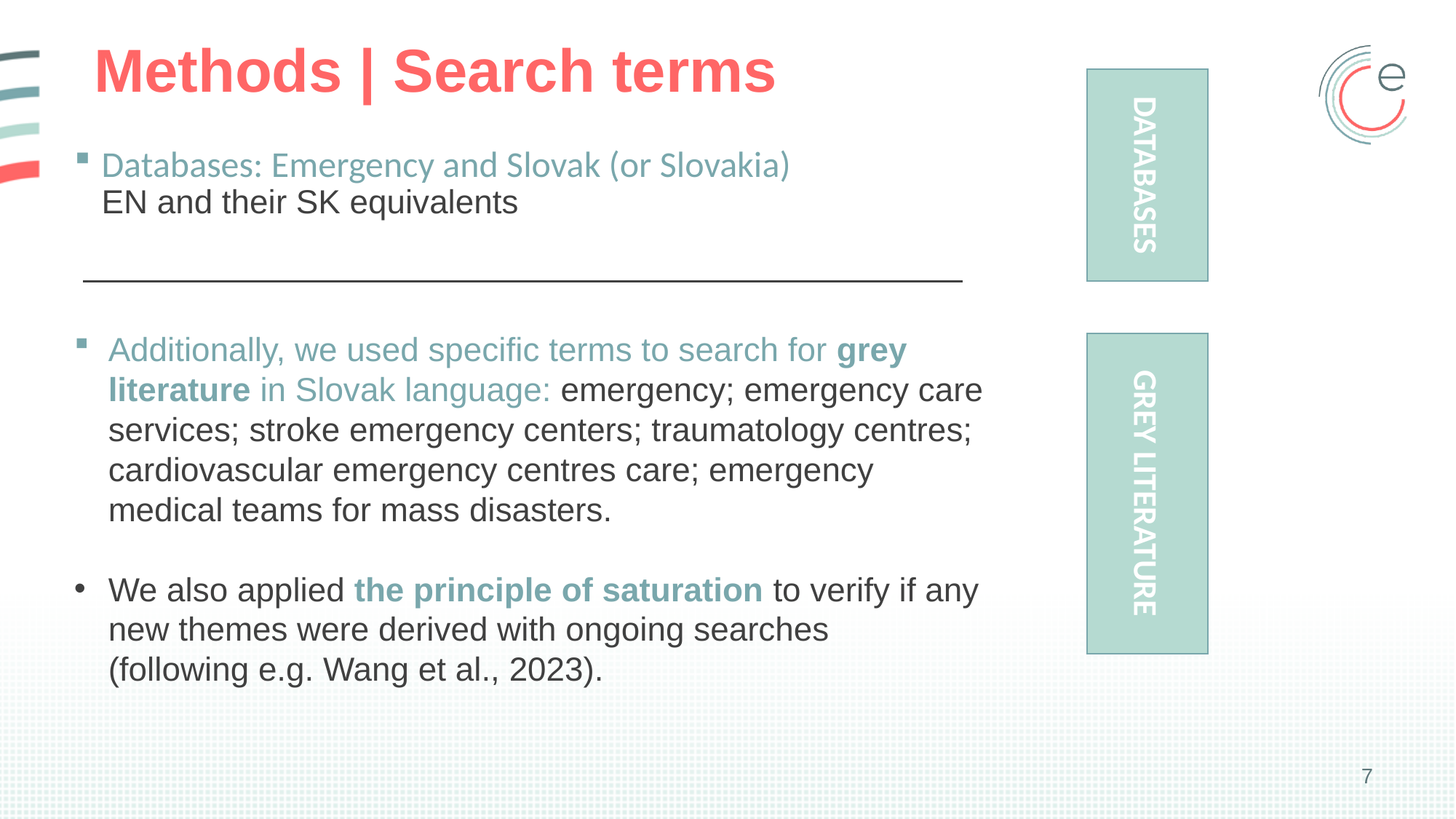

# Methods | Search terms
DATABASES

Databases: Emergency and Slovak (or Slovakia)
EN and their SK equivalents
Additionally, we used specific terms to search for grey literature in Slovak language: emergency; emergency care services; stroke emergency centers; traumatology centres; cardiovascular emergency centres care; emergency medical teams for mass disasters.

We also applied the principle of saturation to verify if any new themes were derived with ongoing searches
(following e.g. Wang et al., 2023).

GREY LITERATURE